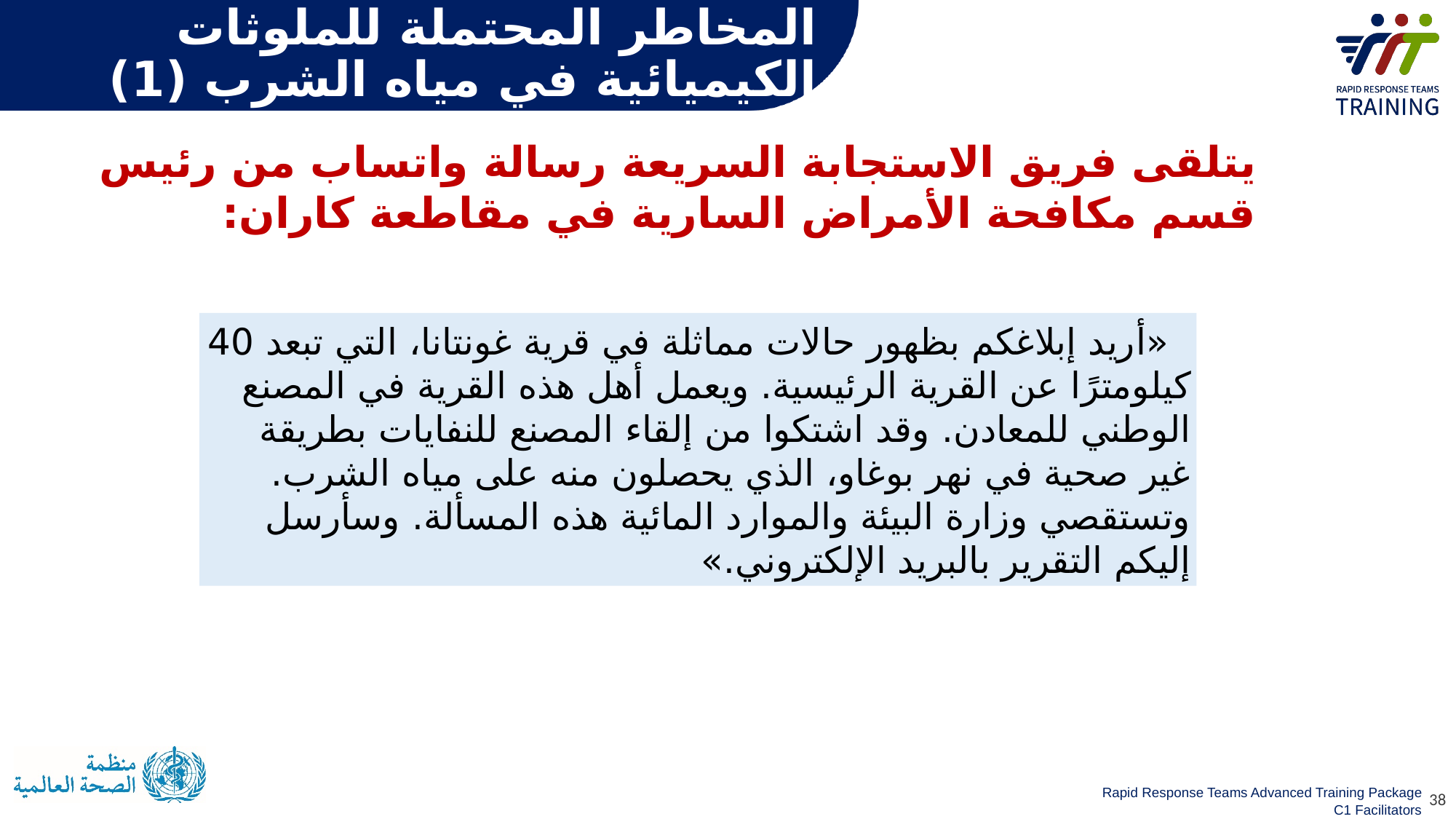

# المخاطر المحتملة للملوثات الكيميائية في مياه الشرب (1)
يتلقى فريق الاستجابة السريعة رسالة واتساب من رئيس قسم مكافحة الأمراض السارية في مقاطعة كاران:
«أريد إبلاغكم بظهور حالات مماثلة في قرية غونتانا، التي تبعد 40 كيلومترًا عن القرية الرئيسية. ويعمل أهل هذه القرية في المصنع الوطني للمعادن. وقد اشتكوا من إلقاء المصنع للنفايات بطريقة غير صحية في نهر بوغاو، الذي يحصلون منه على مياه الشرب. وتستقصي وزارة البيئة والموارد المائية هذه المسألة. وسأرسل إليكم التقرير بالبريد الإلكتروني.»